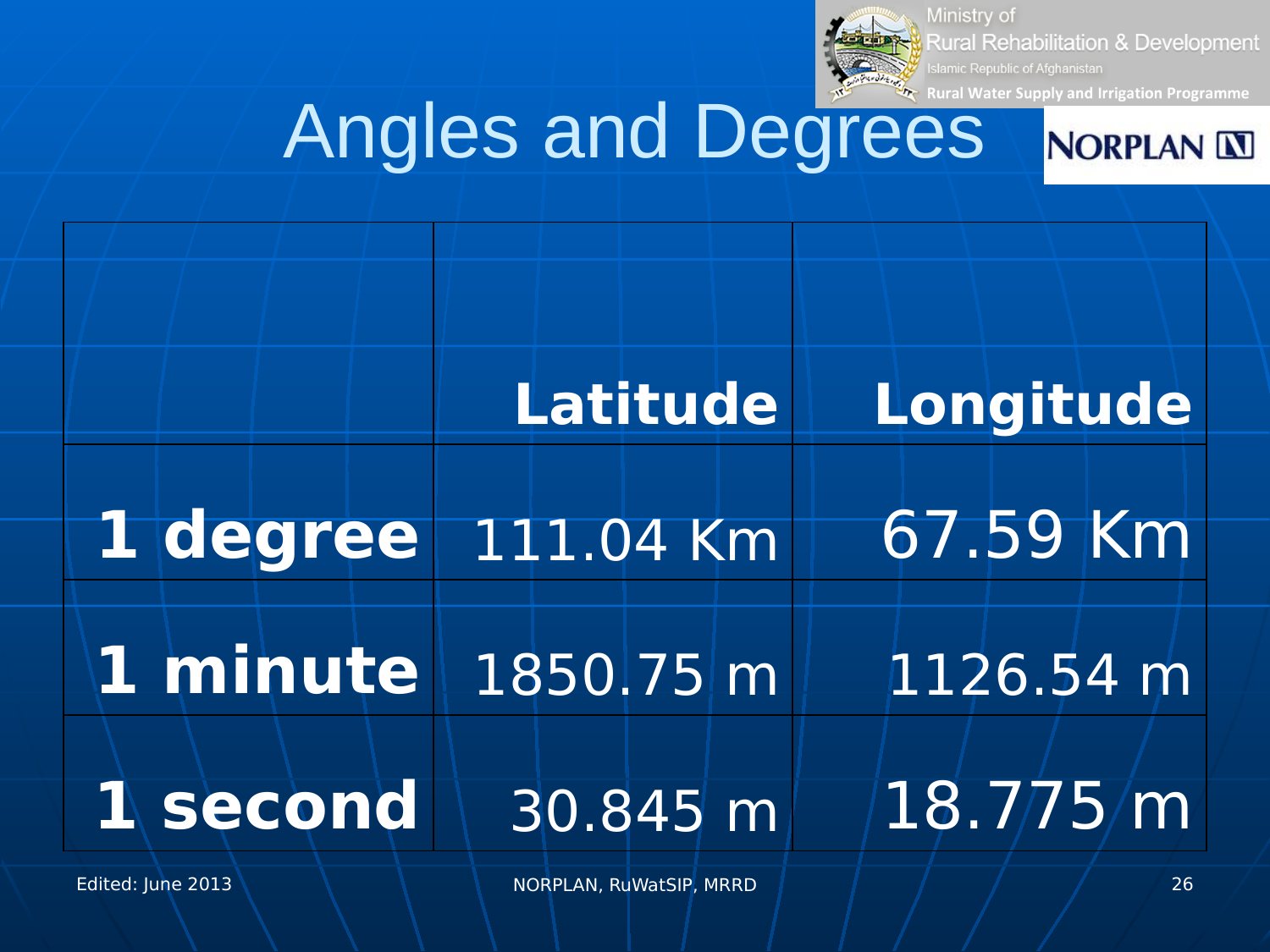

# Angles and Degrees
|  | Latitude | Longitude |
| --- | --- | --- |
| 1 degree | 111.04 Km | 67.59 Km |
| 1 minute | 1850.75 m | 1126.54 m |
| 1 second | 30.845 m | 18.775 m |
Edited: June 2013
26
NORPLAN, RuWatSIP, MRRD